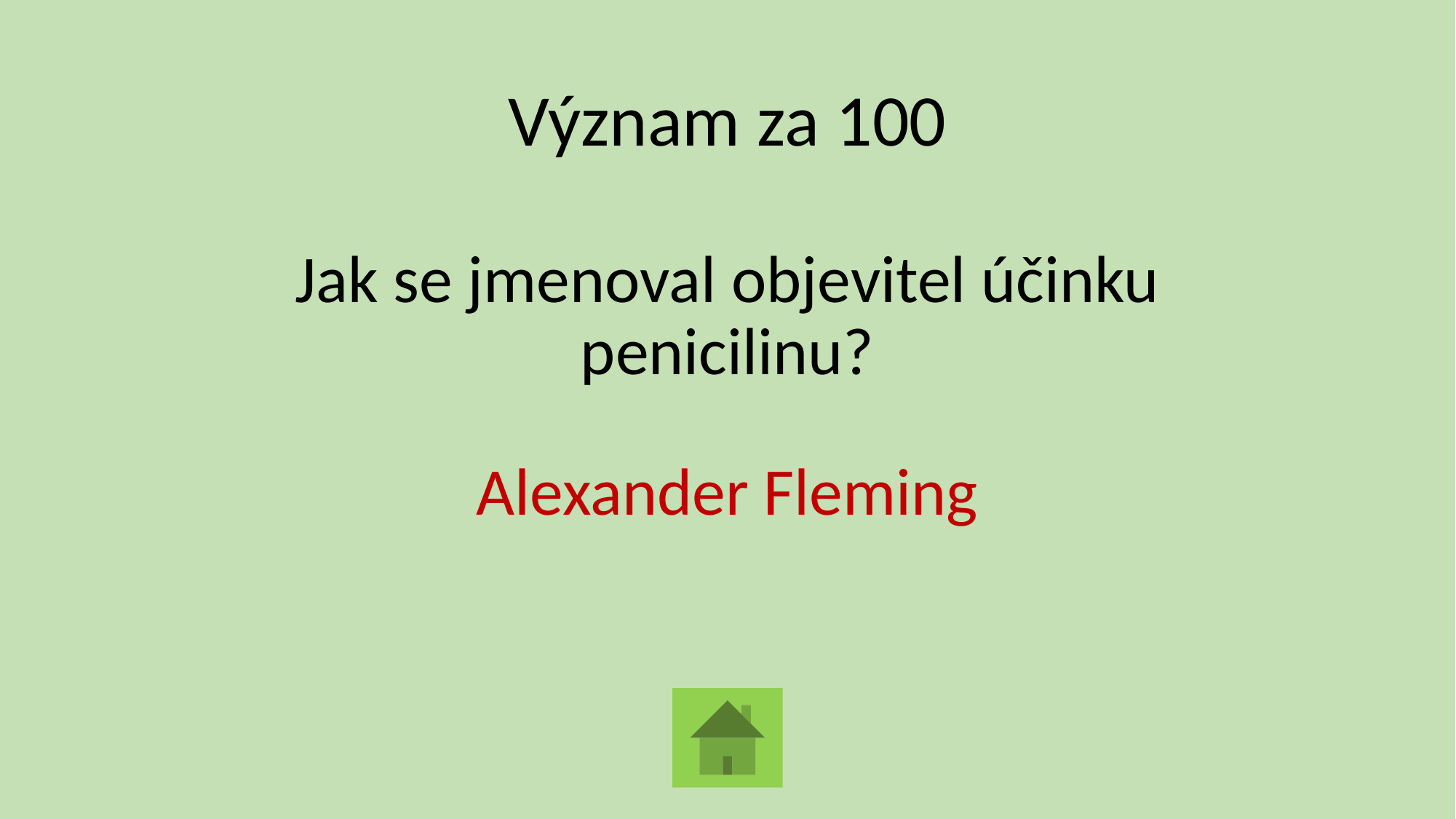

# Význam za 100
Jak se jmenoval objevitel účinku penicilinu?
Alexander Fleming